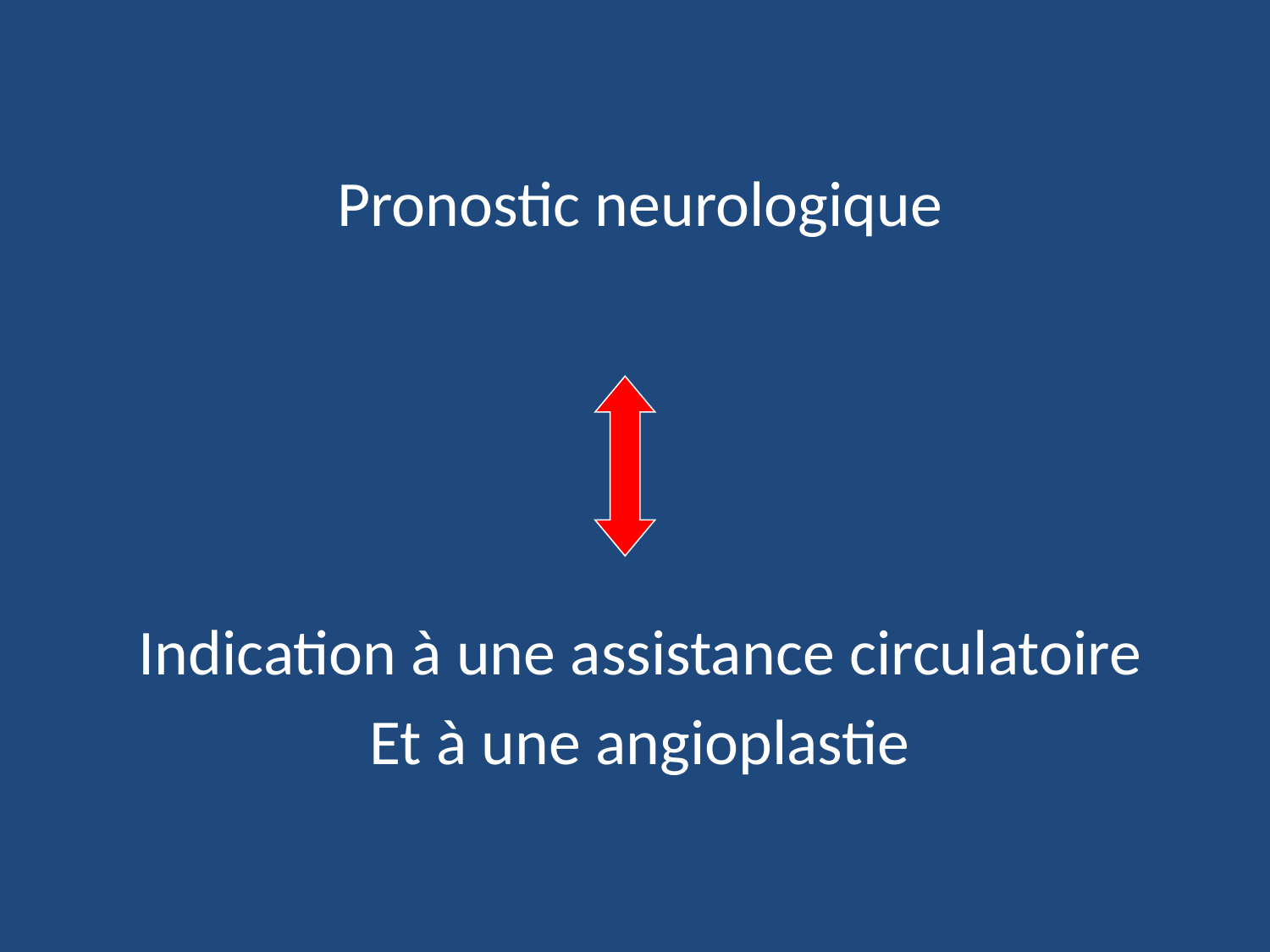

Pronostic neurologique

Indication à une assistance circulatoire
Et à une angioplastie